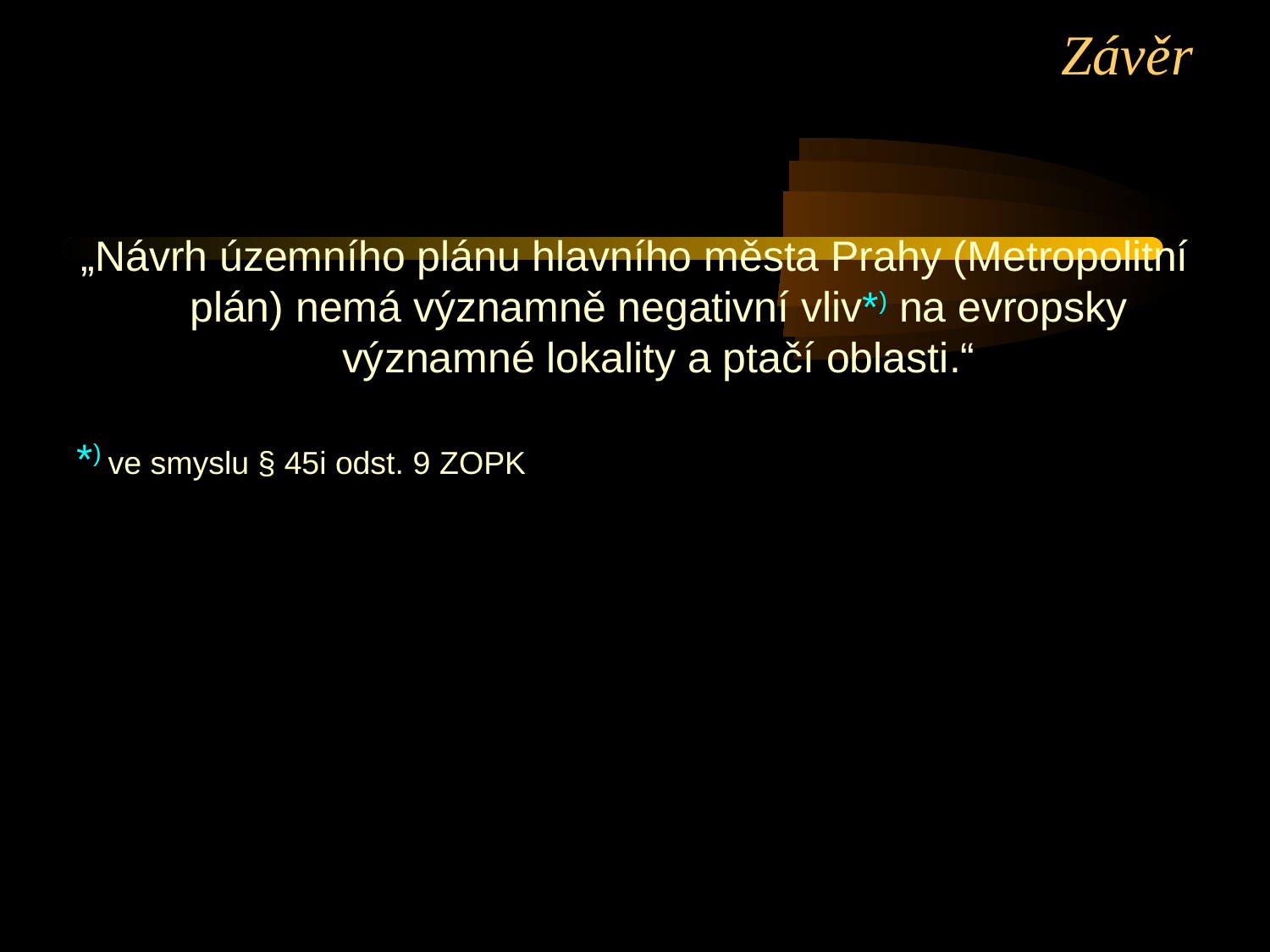

Závěr
„Návrh územního plánu hlavního města Prahy (Metropolitní plán) nemá významně negativní vliv*) na evropsky významné lokality a ptačí oblasti.“

*) ve smyslu § 45i odst. 9 ZOPK